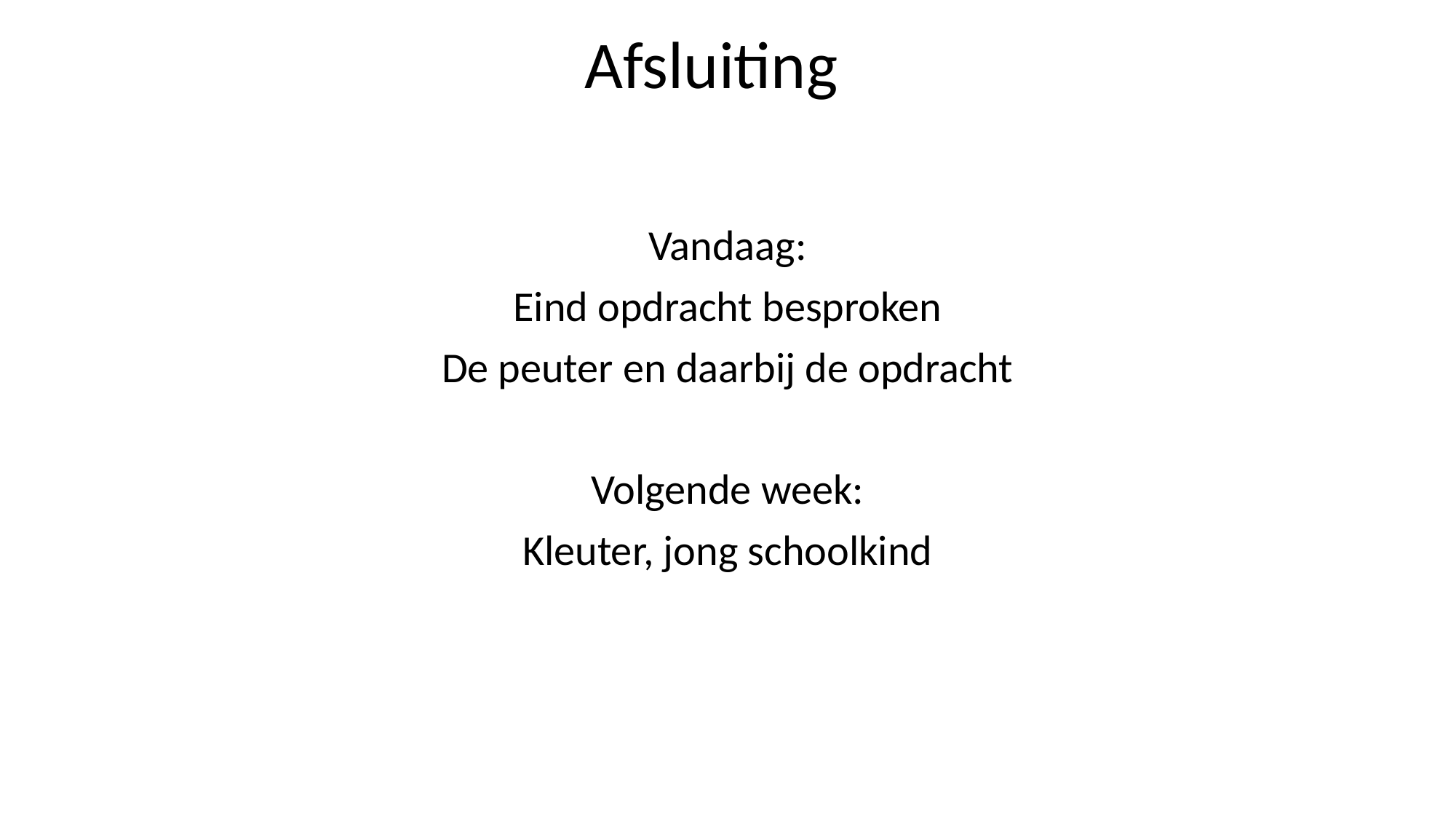

# Afsluiting
Vandaag:
Eind opdracht besproken
De peuter en daarbij de opdracht

Volgende week:
Kleuter, jong schoolkind